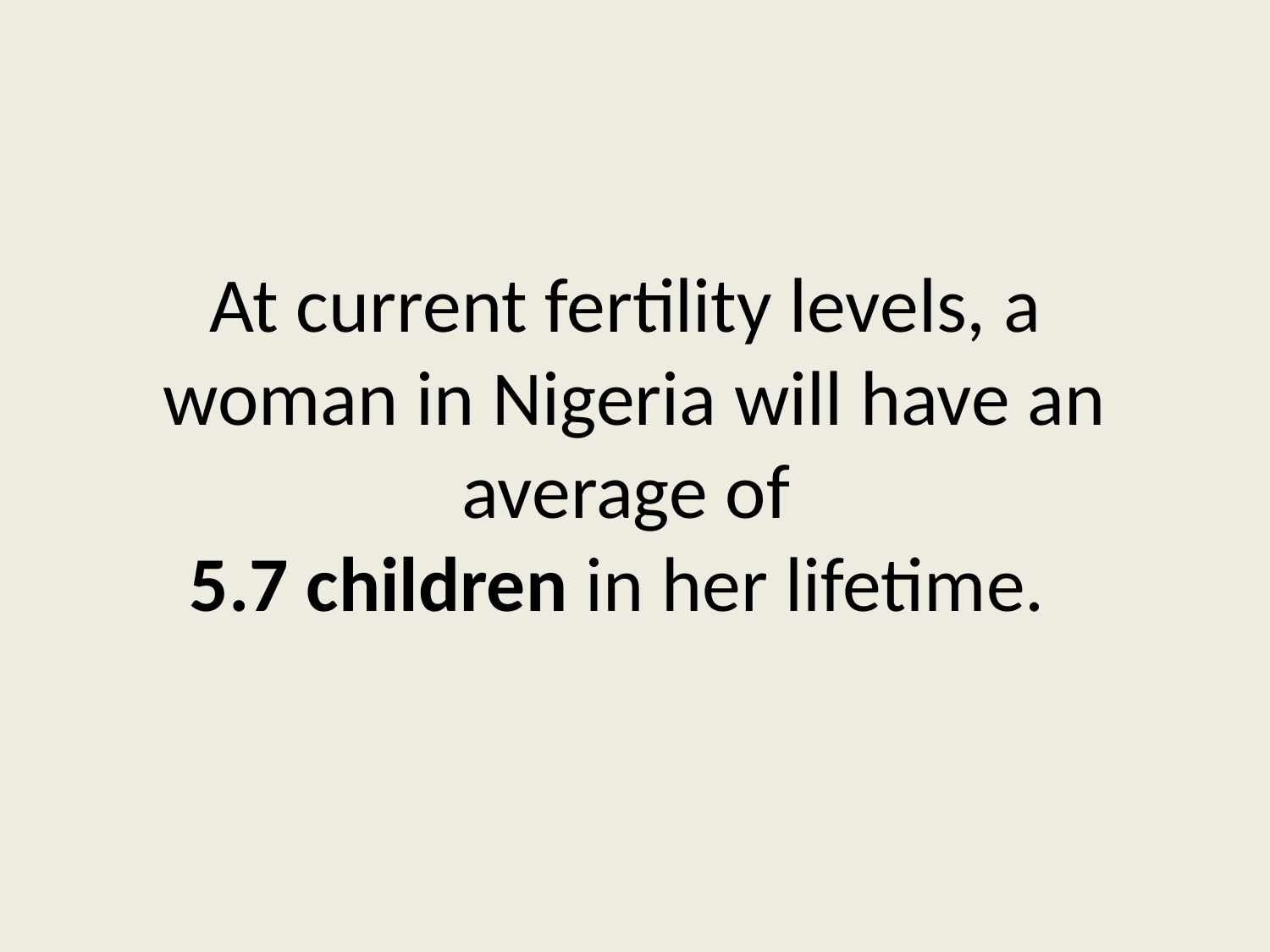

# At current fertility levels, a  woman in Nigeria will have an average of 5.7 children in her lifetime.